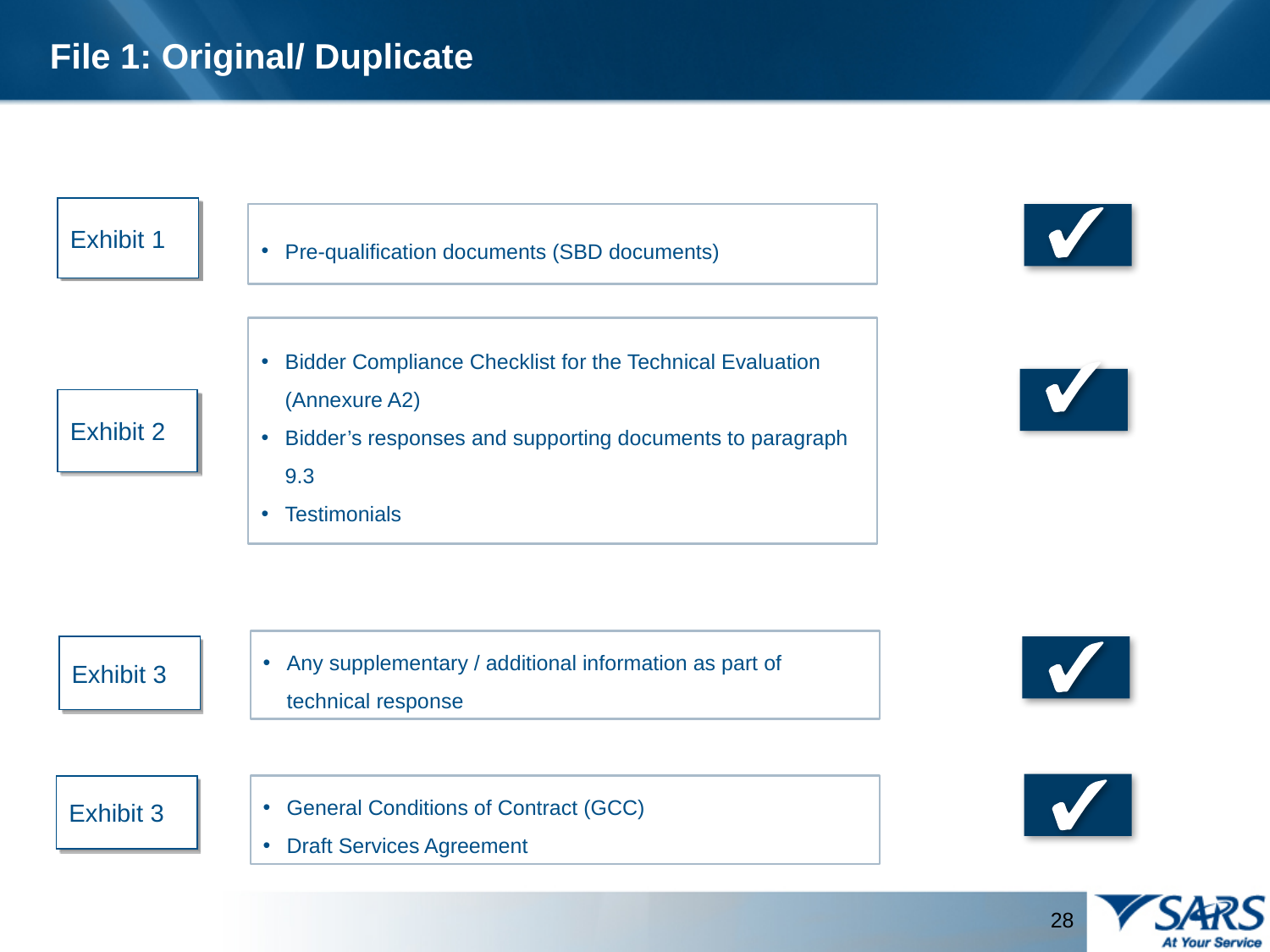

File 1: Original/ Duplicate
Exhibit 1
Pre-qualification documents (SBD documents)

Bidder Compliance Checklist for the Technical Evaluation (Annexure A2)
Bidder’s responses and supporting documents to paragraph 9.3
Testimonials

Exhibit 2
Any supplementary / additional information as part of technical response
Exhibit 3

Exhibit 3
General Conditions of Contract (GCC)
Draft Services Agreement

28